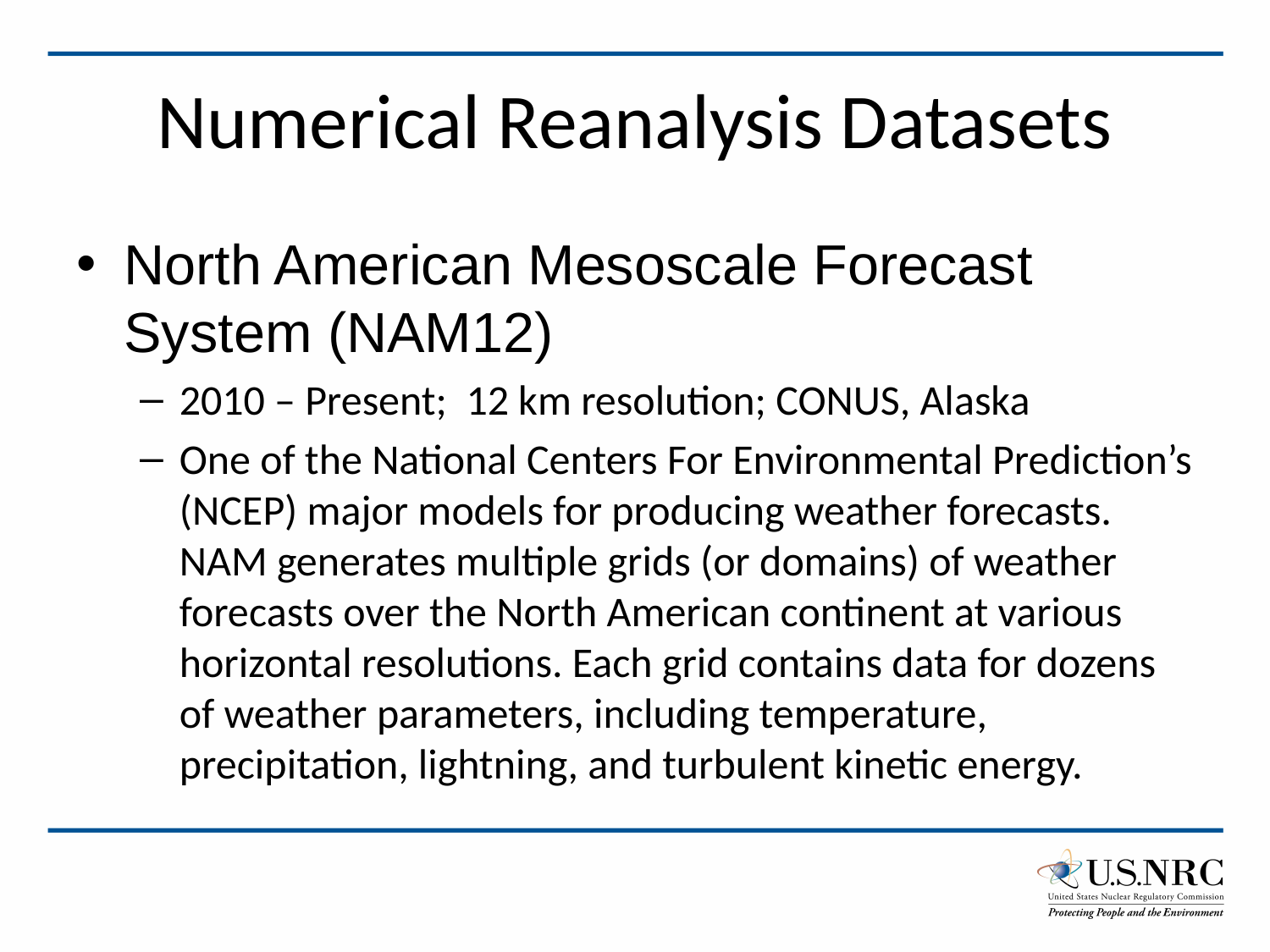

# Numerical Reanalysis Datasets
North American Mesoscale Forecast System (NAM12)
2010 – Present;  12 km resolution; CONUS, Alaska
One of the National Centers For Environmental Prediction’s (NCEP) major models for producing weather forecasts. NAM generates multiple grids (or domains) of weather forecasts over the North American continent at various horizontal resolutions. Each grid contains data for dozens of weather parameters, including temperature, precipitation, lightning, and turbulent kinetic energy.